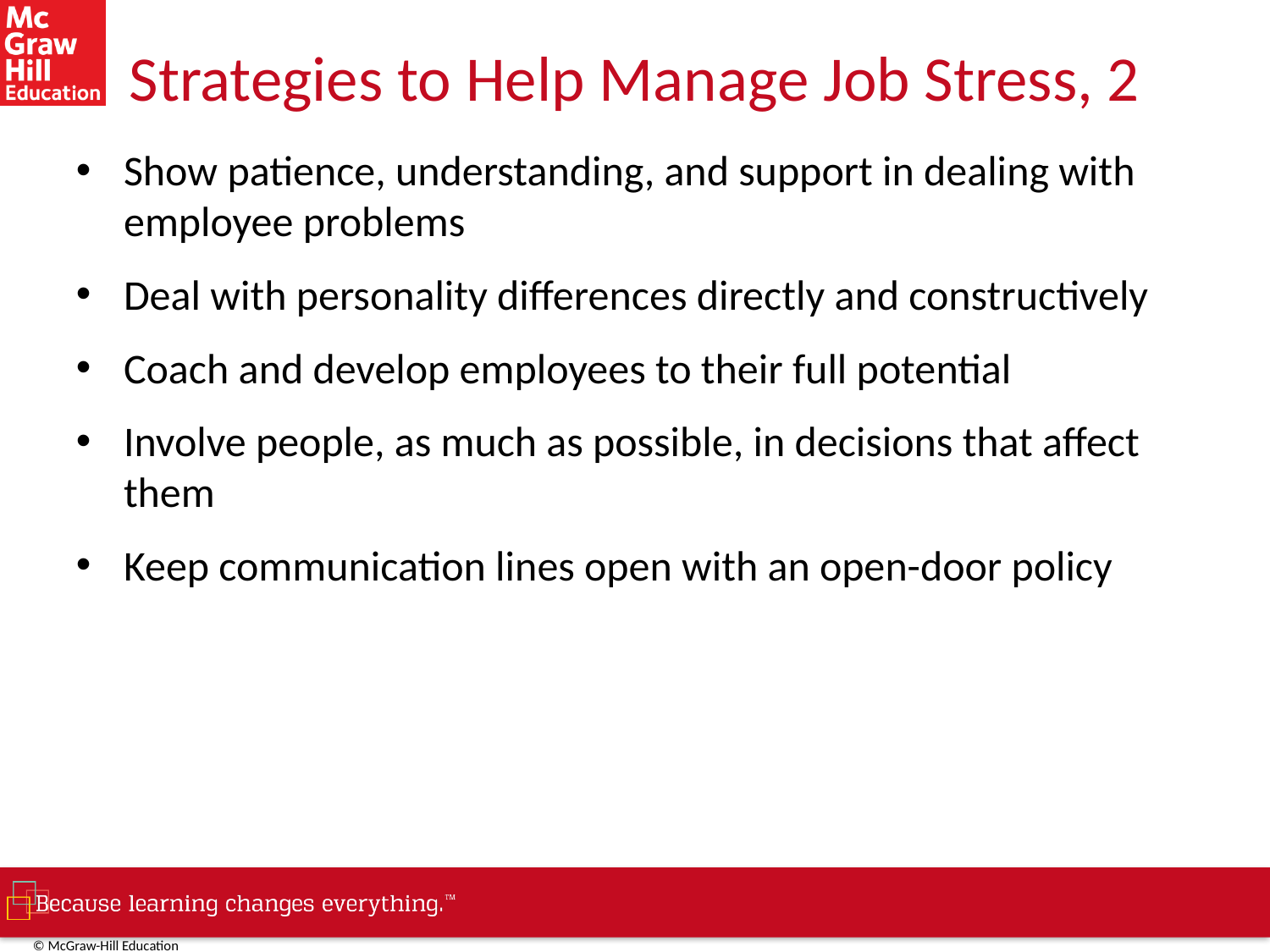

# Strategies to Help Manage Job Stress, 2
Show patience, understanding, and support in dealing with employee problems
Deal with personality differences directly and constructively
Coach and develop employees to their full potential
Involve people, as much as possible, in decisions that affect them
Keep communication lines open with an open-door policy